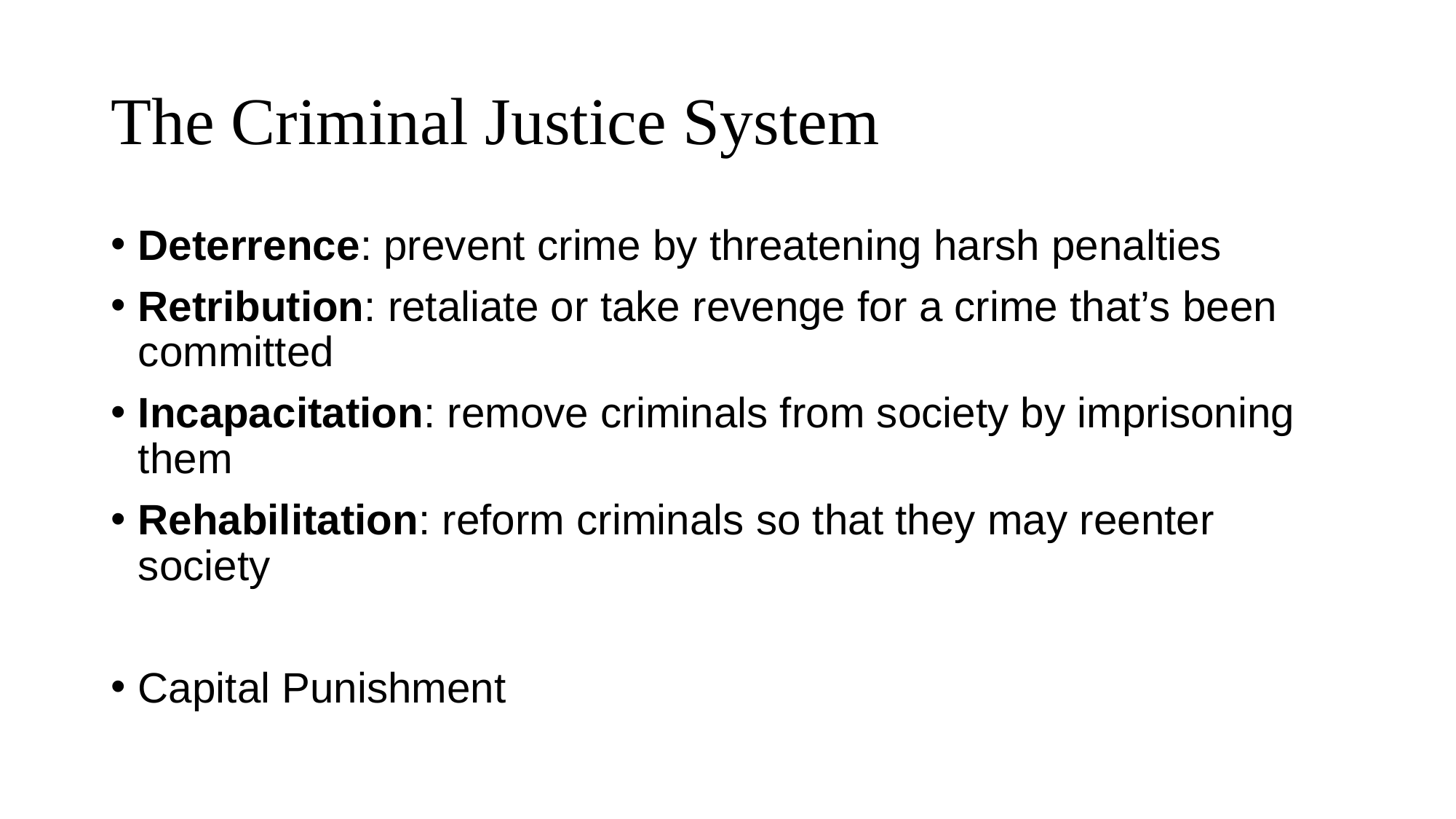

# The Criminal Justice System
Deterrence: prevent crime by threatening harsh penalties
Retribution: retaliate or take revenge for a crime that’s been committed
Incapacitation: remove criminals from society by imprisoning them
Rehabilitation: reform criminals so that they may reenter society

Capital Punishment